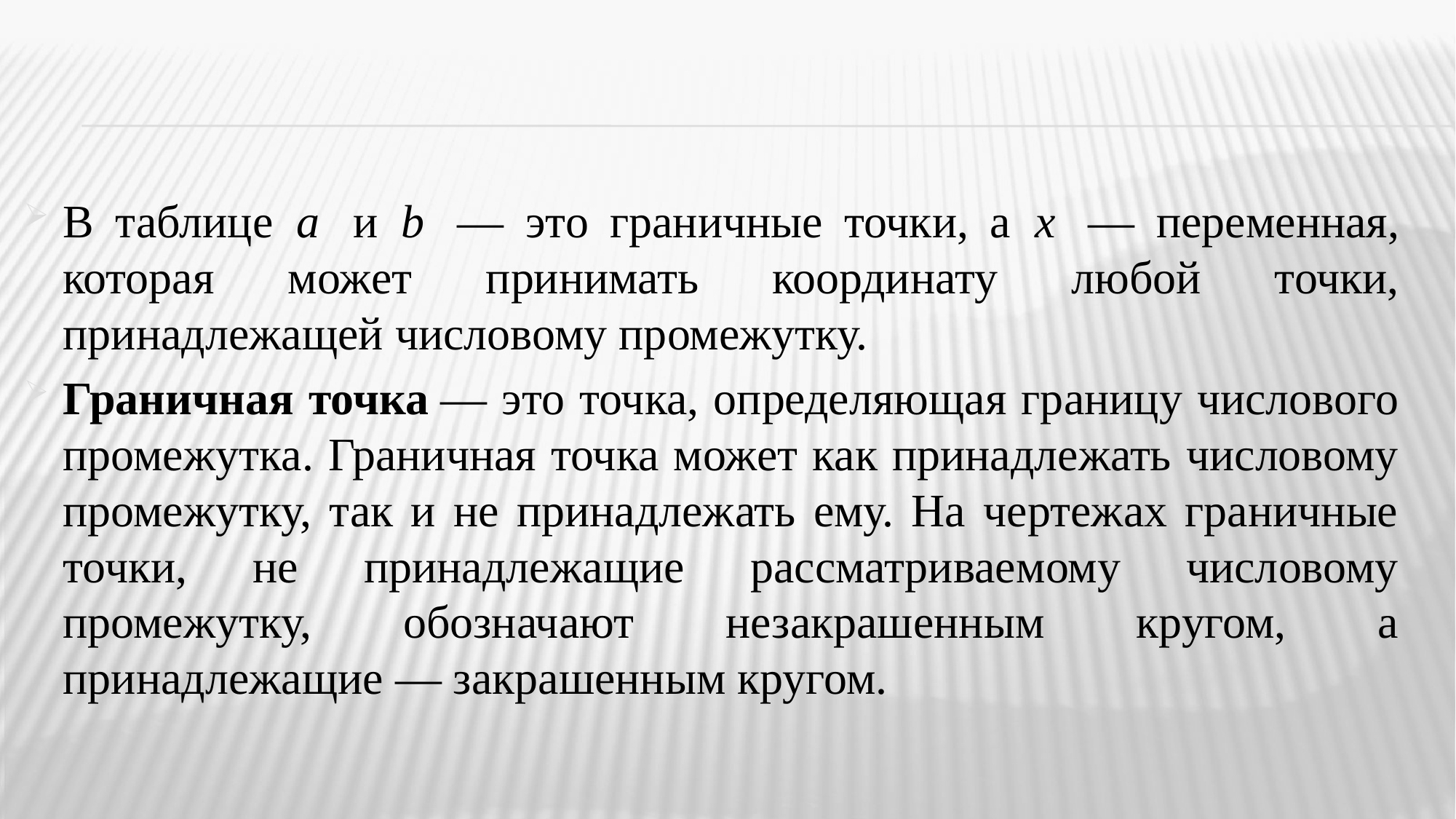

В таблице  a  и  b  — это граничные точки, а  x  — переменная, которая может принимать координату любой точки, принадлежащей числовому промежутку.
Граничная точка — это точка, определяющая границу числового промежутка. Граничная точка может как принадлежать числовому промежутку, так и не принадлежать ему. На чертежах граничные точки, не принадлежащие рассматриваемому числовому промежутку, обозначают незакрашенным кругом, а принадлежащие — закрашенным кругом.